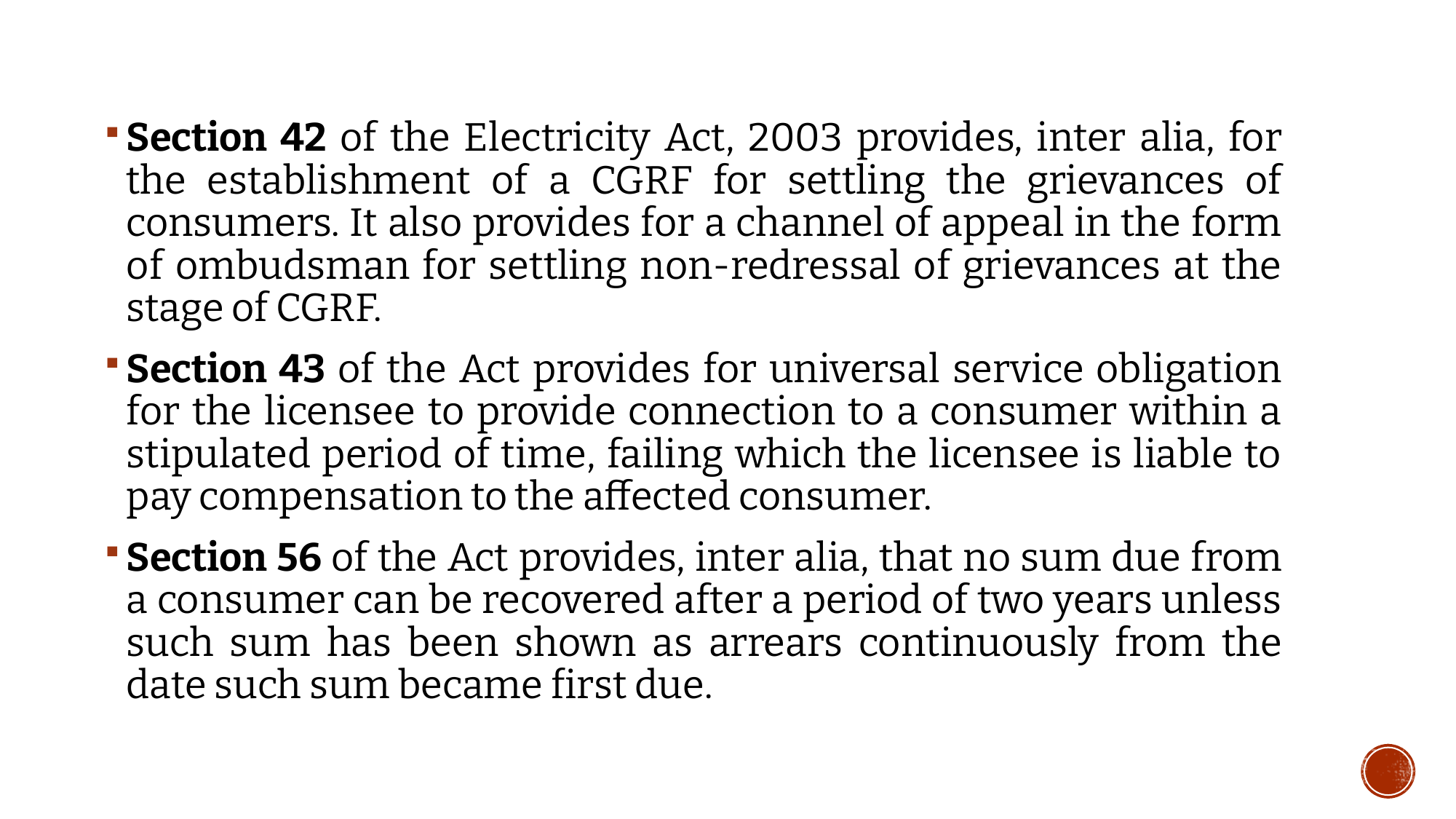

Section 42 of the Electricity Act, 2003 provides, inter alia, for the establishment of a CGRF for settling the grievances of consumers. It also provides for a channel of appeal in the form of ombudsman for settling non-redressal of grievances at the stage of CGRF.
Section 43 of the Act provides for universal service obligation for the licensee to provide connection to a consumer within a stipulated period of time, failing which the licensee is liable to pay compensation to the affected consumer.
Section 56 of the Act provides, inter alia, that no sum due from a consumer can be recovered after a period of two years unless such sum has been shown as arrears continuously from the date such sum became first due.